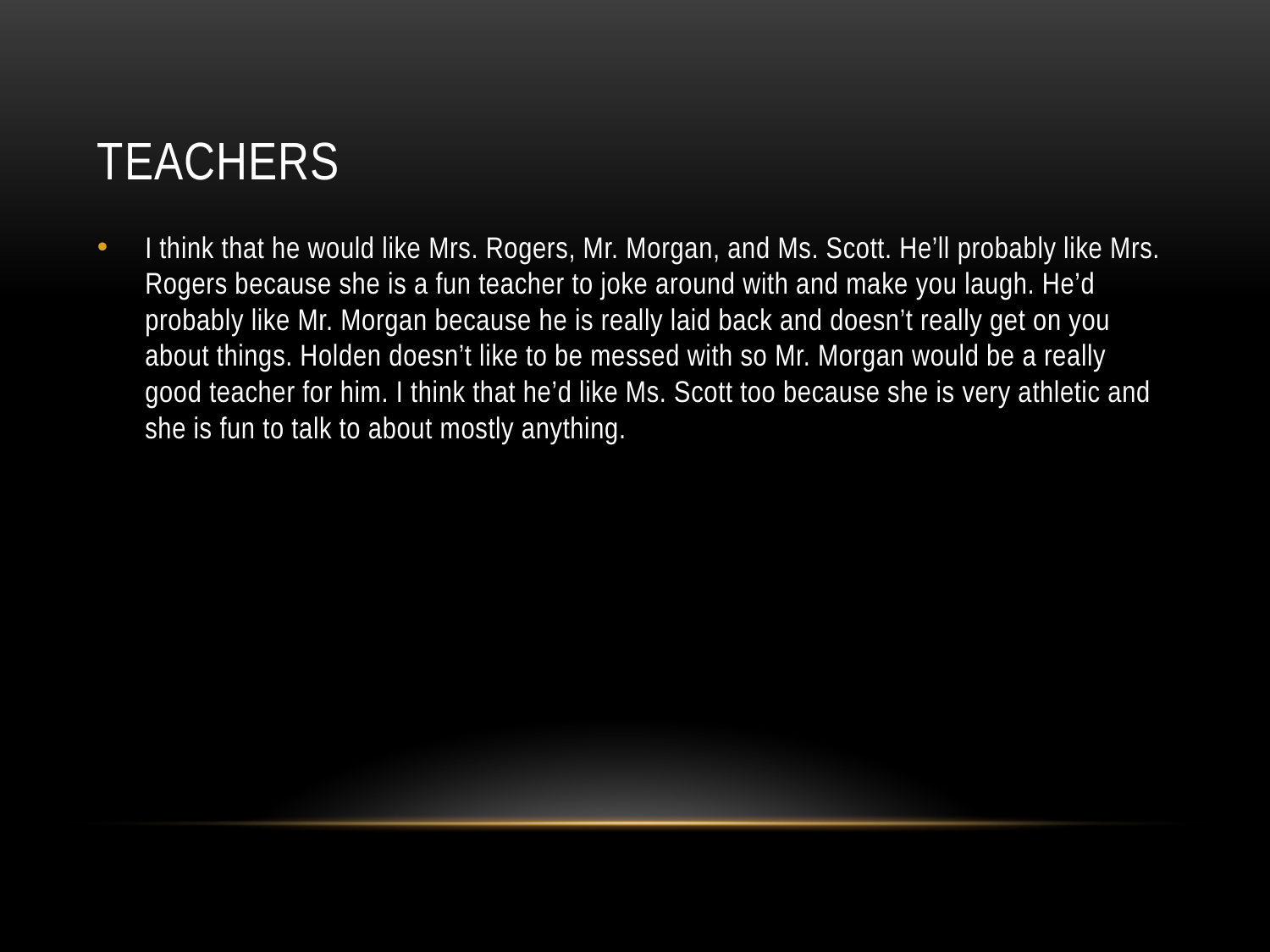

# Teachers
I think that he would like Mrs. Rogers, Mr. Morgan, and Ms. Scott. He’ll probably like Mrs. Rogers because she is a fun teacher to joke around with and make you laugh. He’d probably like Mr. Morgan because he is really laid back and doesn’t really get on you about things. Holden doesn’t like to be messed with so Mr. Morgan would be a really good teacher for him. I think that he’d like Ms. Scott too because she is very athletic and she is fun to talk to about mostly anything.